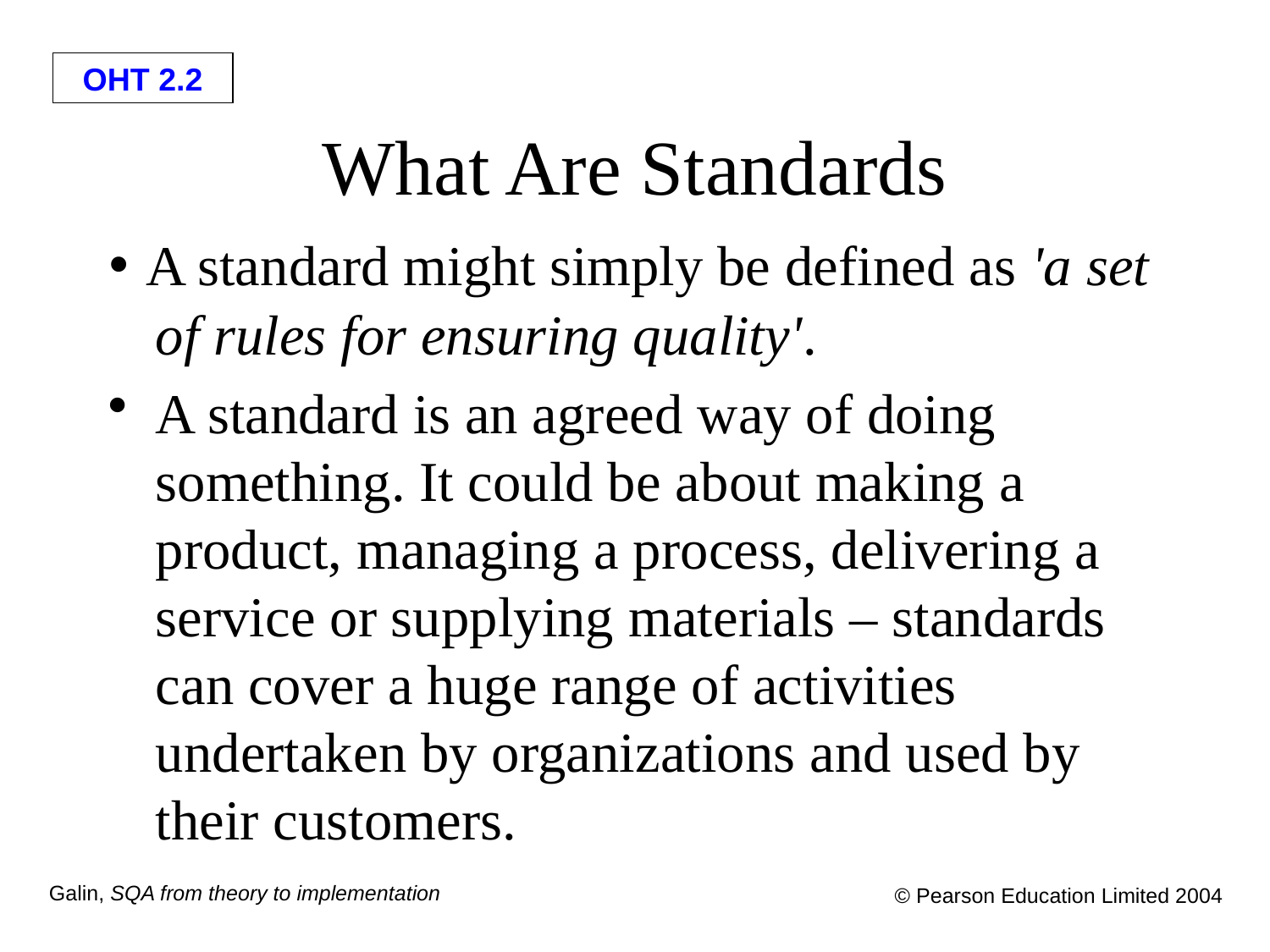

# What Are Standards
• A standard might simply be defined as 'a set of rules for ensuring quality'.
A standard is an agreed way of doing something. It could be about making a product, managing a process, delivering a service or supplying materials – standards can cover a huge range of activities undertaken by organizations and used by their customers.